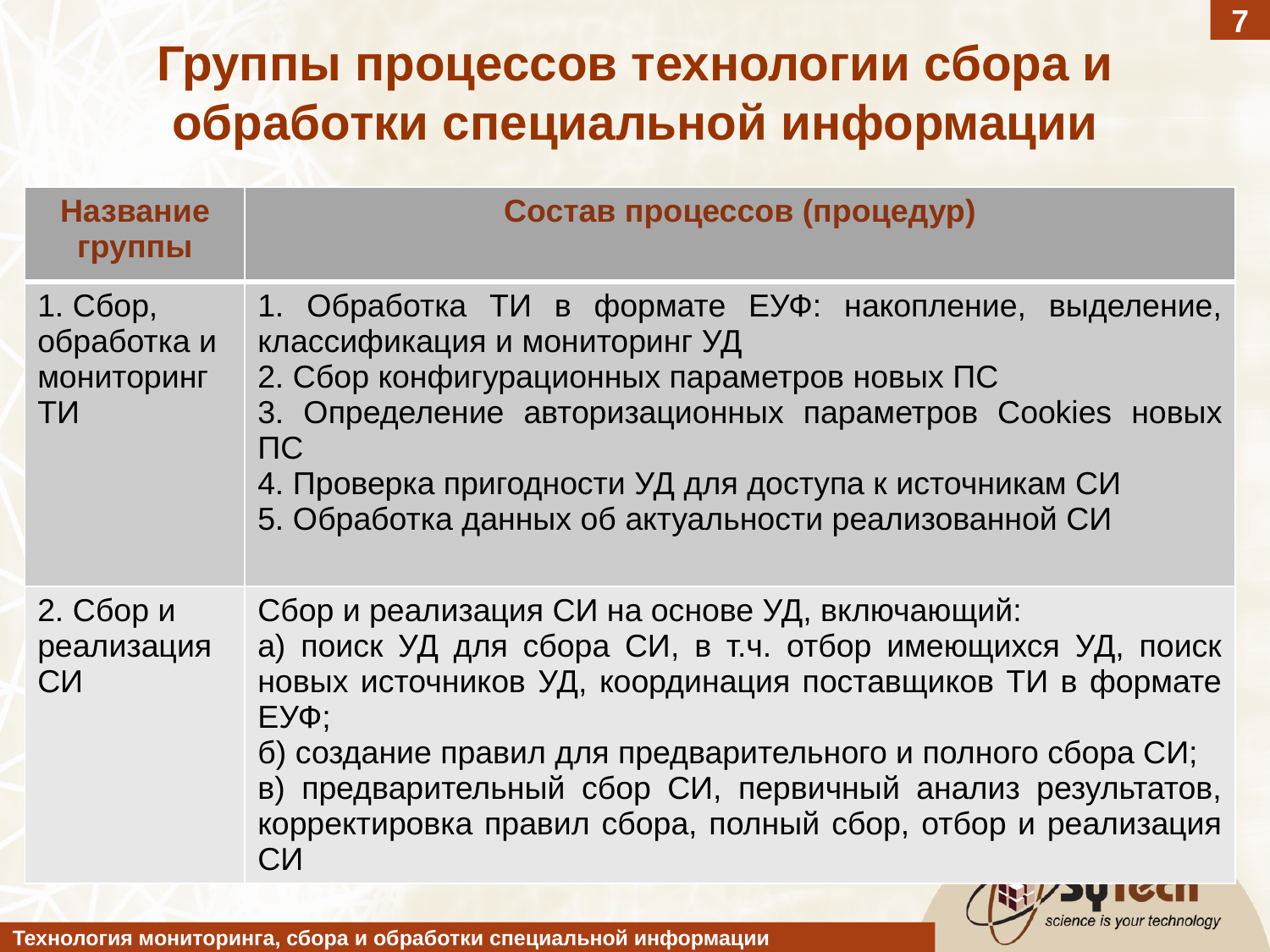

7
Группы процессов технологии сбора и обработки специальной информации
| Название группы | Состав процессов (процедур) |
| --- | --- |
| 1. Сбор, обработка и мониторинг ТИ | 1. Обработка ТИ в формате ЕУФ: накопление, выделение, классификация и мониторинг УД 2. Сбор конфигурационных параметров новых ПС 3. Определение авторизационных параметров Cookies новых ПС 4. Проверка пригодности УД для доступа к источникам СИ 5. Обработка данных об актуальности реализованной СИ |
| 2. Сбор и реализация СИ | Сбор и реализация СИ на основе УД, включающий: а) поиск УД для сбора СИ, в т.ч. отбор имеющихся УД, поиск новых источников УД, координация поставщиков ТИ в формате ЕУФ; б) создание правил для предварительного и полного сбора СИ; в) предварительный сбор СИ, первичный анализ результатов, корректировка правил сбора, полный сбор, отбор и реализация СИ |
Технология мониторинга, сбора и обработки специальной информации